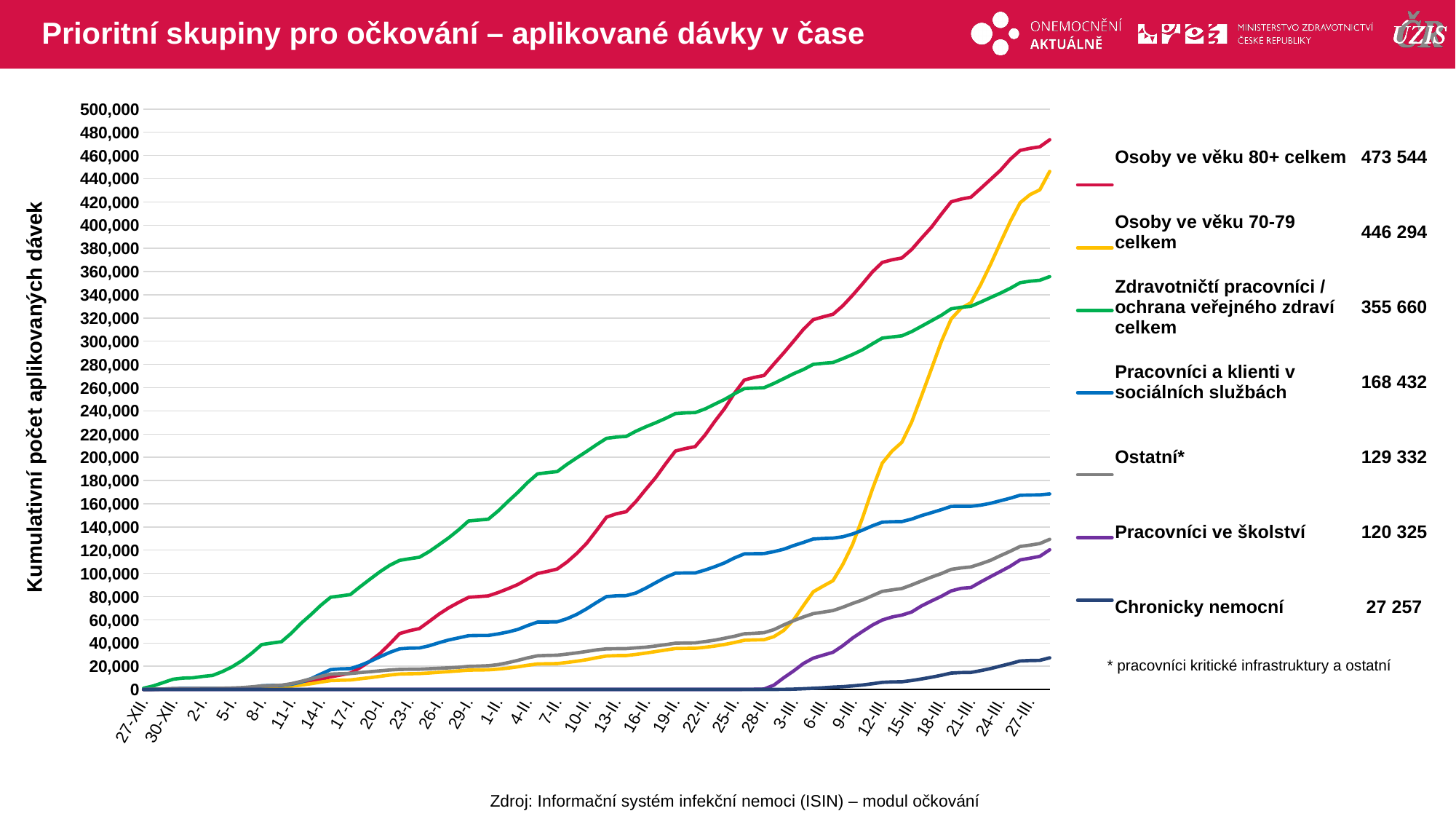

# Prioritní skupiny pro očkování – aplikované dávky v čase

### Chart

| Category | Osoby ve věku 80+ celkem | Osoby ve věku 70-79 celkem | Zdravotničtí pracovníci / ochrana veřejného zdraví celkem | Pracovníci a klienti v sociálních službách | Ostatní | Pracovníci ve školství | Chronicky nemocní |
|---|---|---|---|---|---|---|---|
| 27-XII. | 25.0 | 67.0 | 1086.0 | 10.0 | 106.0 | 0.0 | 0.0 |
| 28-XII. | 123.0 | 172.0 | 3084.0 | 86.0 | 247.0 | 0.0 | 0.0 |
| 29-XII. | 403.0 | 325.0 | 5930.0 | 396.0 | 442.0 | 0.0 | 0.0 |
| 30-XII. | 587.0 | 483.0 | 8815.0 | 685.0 | 689.0 | 0.0 | 0.0 |
| 31-XII. | 705.0 | 594.0 | 9793.0 | 880.0 | 776.0 | 0.0 | 0.0 |
| 1-I. | 708.0 | 602.0 | 10038.0 | 884.0 | 783.0 | 0.0 | 0.0 |
| 2-I. | 720.0 | 640.0 | 11223.0 | 884.0 | 833.0 | 0.0 | 1.0 |
| 3-I. | 723.0 | 669.0 | 12091.0 | 886.0 | 867.0 | 0.0 | 1.0 |
| 4-I. | 754.0 | 795.0 | 15384.0 | 889.0 | 1070.0 | 0.0 | 1.0 |
| 5-I. | 795.0 | 941.0 | 19560.0 | 901.0 | 1287.0 | 0.0 | 1.0 |
| 6-I. | 862.0 | 1172.0 | 24850.0 | 956.0 | 1615.0 | 0.0 | 2.0 |
| 7-I. | 1261.0 | 1622.0 | 31331.0 | 1570.0 | 2260.0 | 0.0 | 2.0 |
| 8-I. | 2117.0 | 2125.0 | 38664.0 | 3159.0 | 3092.0 | 0.0 | 2.0 |
| 9-I. | 2303.0 | 2304.0 | 39980.0 | 3462.0 | 3367.0 | 0.0 | 2.0 |
| 10-I. | 2411.0 | 2443.0 | 41142.0 | 3540.0 | 3695.0 | 0.0 | 2.0 |
| 11-I. | 3046.0 | 2893.0 | 48468.0 | 4459.0 | 4981.0 | 0.0 | 2.0 |
| 12-I. | 4698.0 | 3792.0 | 57041.0 | 6402.0 | 6983.0 | 0.0 | 2.0 |
| 13-I. | 6387.0 | 4989.0 | 64545.0 | 9269.0 | 9171.0 | 1.0 | 2.0 |
| 14-I. | 8668.0 | 6405.0 | 72535.0 | 13293.0 | 11306.0 | 1.0 | 2.0 |
| 15-I. | 10947.0 | 7636.0 | 79478.0 | 17137.0 | 13256.0 | 1.0 | 3.0 |
| 16-I. | 12454.0 | 7987.0 | 80576.0 | 17753.0 | 13556.0 | 1.0 | 3.0 |
| 17-I. | 14097.0 | 8216.0 | 81788.0 | 17994.0 | 13746.0 | 1.0 | 3.0 |
| 18-I. | 18841.0 | 9223.0 | 88564.0 | 20718.0 | 14580.0 | 1.0 | 3.0 |
| 19-I. | 24480.0 | 10201.0 | 95060.0 | 24234.0 | 15305.0 | 1.0 | 3.0 |
| 20-I. | 30996.0 | 11325.0 | 101409.0 | 28163.0 | 16070.0 | 1.0 | 3.0 |
| 21-I. | 39246.0 | 12465.0 | 107002.0 | 31927.0 | 16787.0 | 1.0 | 3.0 |
| 22-I. | 48151.0 | 13327.0 | 111237.0 | 35009.0 | 17299.0 | 1.0 | 3.0 |
| 23-I. | 50614.0 | 13535.0 | 112616.0 | 35611.0 | 17416.0 | 1.0 | 3.0 |
| 24-I. | 52444.0 | 13667.0 | 113876.0 | 35736.0 | 17505.0 | 1.0 | 4.0 |
| 25-I. | 58585.0 | 14199.0 | 118776.0 | 37659.0 | 17860.0 | 1.0 | 4.0 |
| 26-I. | 64937.0 | 14836.0 | 124690.0 | 40316.0 | 18264.0 | 1.0 | 4.0 |
| 27-I. | 70402.0 | 15424.0 | 130746.0 | 42689.0 | 18653.0 | 1.0 | 4.0 |
| 28-I. | 75037.0 | 16025.0 | 137555.0 | 44486.0 | 19149.0 | 1.0 | 5.0 |
| 29-I. | 79368.0 | 16673.0 | 145178.0 | 46334.0 | 19912.0 | 1.0 | 5.0 |
| 30-I. | 79994.0 | 16806.0 | 145933.0 | 46512.0 | 20122.0 | 1.0 | 5.0 |
| 31-I. | 80653.0 | 16943.0 | 146675.0 | 46575.0 | 20442.0 | 1.0 | 5.0 |
| 1-II. | 83501.0 | 17553.0 | 153739.0 | 47861.0 | 21435.0 | 1.0 | 5.0 |
| 2-II. | 86826.0 | 18404.0 | 161942.0 | 49528.0 | 23086.0 | 4.0 | 5.0 |
| 3-II. | 90415.0 | 19542.0 | 169761.0 | 51720.0 | 25094.0 | 5.0 | 5.0 |
| 4-II. | 95175.0 | 20868.0 | 178326.0 | 55072.0 | 27234.0 | 5.0 | 5.0 |
| 5-II. | 99906.0 | 22005.0 | 185747.0 | 58046.0 | 29022.0 | 5.0 | 6.0 |
| 6-II. | 101683.0 | 22162.0 | 186755.0 | 58088.0 | 29332.0 | 5.0 | 6.0 |
| 7-II. | 103785.0 | 22328.0 | 187691.0 | 58264.0 | 29516.0 | 5.0 | 6.0 |
| 8-II. | 109823.0 | 23270.0 | 194006.0 | 60993.0 | 30502.0 | 5.0 | 7.0 |
| 9-II. | 117342.0 | 24391.0 | 199628.0 | 64764.0 | 31576.0 | 6.0 | 7.0 |
| 10-II. | 126030.0 | 25696.0 | 205118.0 | 69573.0 | 32781.0 | 7.0 | 7.0 |
| 11-II. | 137083.0 | 27386.0 | 210912.0 | 74988.0 | 34110.0 | 8.0 | 8.0 |
| 12-II. | 148432.0 | 28840.0 | 216312.0 | 80011.0 | 35013.0 | 9.0 | 10.0 |
| 13-II. | 151326.0 | 29170.0 | 217469.0 | 80726.0 | 35132.0 | 10.0 | 10.0 |
| 14-II. | 153113.0 | 29253.0 | 217998.0 | 80852.0 | 35204.0 | 10.0 | 12.0 |
| 15-II. | 161980.0 | 30200.0 | 222536.0 | 83166.0 | 35871.0 | 10.0 | 13.0 |
| 16-II. | 172471.0 | 31397.0 | 226347.0 | 87345.0 | 36446.0 | 11.0 | 16.0 |
| 17-II. | 182593.0 | 32675.0 | 229796.0 | 92002.0 | 37443.0 | 12.0 | 17.0 |
| 18-II. | 194326.0 | 34021.0 | 233554.0 | 96560.0 | 38590.0 | 13.0 | 18.0 |
| 19-II. | 205380.0 | 35289.0 | 237672.0 | 100204.0 | 39854.0 | 15.0 | 27.0 |
| 20-II. | 207546.0 | 35421.0 | 238285.0 | 100367.0 | 40029.0 | 17.0 | 29.0 |
| 21-II. | 209163.0 | 35484.0 | 238554.0 | 100370.0 | 40137.0 | 17.0 | 29.0 |
| 22-II. | 219120.0 | 36340.0 | 241652.0 | 102864.0 | 41283.0 | 18.0 | 32.0 |
| 23-II. | 230992.0 | 37376.0 | 245849.0 | 105794.0 | 42498.0 | 19.0 | 35.0 |
| 24-II. | 242098.0 | 38787.0 | 249892.0 | 109091.0 | 44143.0 | 25.0 | 41.0 |
| 25-II. | 255353.0 | 40451.0 | 254781.0 | 113333.0 | 45848.0 | 70.0 | 53.0 |
| 26-II. | 266662.0 | 42408.0 | 259243.0 | 116803.0 | 47960.0 | 124.0 | 74.0 |
| 27-II. | 268865.0 | 42720.0 | 259664.0 | 116971.0 | 48393.0 | 159.0 | 79.0 |
| 28-II. | 270510.0 | 42861.0 | 259976.0 | 117073.0 | 48928.0 | 351.0 | 79.0 |
| 1-III. | 280352.0 | 45498.0 | 263639.0 | 118746.0 | 51534.0 | 3731.0 | 106.0 |
| 2-III. | 289993.0 | 50850.0 | 267782.0 | 120811.0 | 55616.0 | 10089.0 | 136.0 |
| 3-III. | 300017.0 | 59968.0 | 272007.0 | 123968.0 | 59291.0 | 15952.0 | 318.0 |
| 4-III. | 310255.0 | 72223.0 | 275660.0 | 126675.0 | 62500.0 | 22404.0 | 664.0 |
| 5-III. | 318605.0 | 84158.0 | 280113.0 | 129642.0 | 65330.0 | 27010.0 | 1018.0 |
| 6-III. | 321044.0 | 89060.0 | 280974.0 | 130057.0 | 66638.0 | 29555.0 | 1461.0 |
| 7-III. | 323209.0 | 93723.0 | 281698.0 | 130357.0 | 67988.0 | 32069.0 | 2038.0 |
| 8-III. | 330577.0 | 107721.0 | 285002.0 | 131538.0 | 70856.0 | 37718.0 | 2434.0 |
| 9-III. | 339661.0 | 125067.0 | 288607.0 | 133957.0 | 74173.0 | 44349.0 | 3084.0 |
| 10-III. | 349454.0 | 147729.0 | 292641.0 | 137242.0 | 77109.0 | 50014.0 | 3882.0 |
| 11-III. | 359714.0 | 172560.0 | 297749.0 | 140976.0 | 80805.0 | 55467.0 | 4927.0 |
| 12-III. | 367876.0 | 194963.0 | 302717.0 | 144103.0 | 84514.0 | 59816.0 | 6181.0 |
| 13-III. | 370142.0 | 205350.0 | 303685.0 | 144514.0 | 85799.0 | 62436.0 | 6543.0 |
| 14-III. | 371735.0 | 212945.0 | 304662.0 | 144617.0 | 86954.0 | 64089.0 | 6663.0 |
| 15-III. | 379103.0 | 230582.0 | 308350.0 | 146791.0 | 90061.0 | 66794.0 | 7710.0 |
| 16-III. | 388883.0 | 253187.0 | 312966.0 | 149806.0 | 93502.0 | 72040.0 | 9091.0 |
| 17-III. | 398208.0 | 276251.0 | 317652.0 | 152289.0 | 96814.0 | 76226.0 | 10579.0 |
| 18-III. | 409414.0 | 299552.0 | 322350.0 | 154883.0 | 99833.0 | 80251.0 | 12247.0 |
| 19-III. | 420116.0 | 319157.0 | 327948.0 | 157705.0 | 103463.0 | 84898.0 | 14115.0 |
| 20-III. | 422439.0 | 328357.0 | 329271.0 | 157760.0 | 104715.0 | 87114.0 | 14577.0 |
| 21-III. | 424019.0 | 333173.0 | 330072.0 | 157777.0 | 105550.0 | 87817.0 | 14670.0 |
| 22-III. | 431629.0 | 348795.0 | 333755.0 | 158767.0 | 108255.0 | 92624.0 | 16225.0 |
| 23-III. | 439388.0 | 366224.0 | 337614.0 | 160359.0 | 111263.0 | 97181.0 | 18014.0 |
| 24-III. | 447200.0 | 384881.0 | 341409.0 | 162579.0 | 115274.0 | 101636.0 | 20125.0 |
| 25-III. | 456770.0 | 403171.0 | 345609.0 | 164771.0 | 119090.0 | 106195.0 | 22281.0 |
| 26-III. | 464364.0 | 419288.0 | 350426.0 | 167344.0 | 123181.0 | 111611.0 | 24555.0 |
| 27-III. | 466162.0 | 426255.0 | 351692.0 | 167495.0 | 124322.0 | 113090.0 | 24930.0 |
| 28-III. | 467479.0 | 430416.0 | 352519.0 | 167654.0 | 125703.0 | 114671.0 | 25091.0 |
| 29-III. | 473544.0 | 446294.0 | 355660.0 | 168432.0 | 129332.0 | 120325.0 | 27257.0 |
| Osoby ve věku 80+ celkem | 473 544 |
| --- | --- |
| Osoby ve věku 70-79 celkem | 446 294 |
| Zdravotničtí pracovníci / ochrana veřejného zdraví celkem | 355 660 |
| Pracovníci a klienti v sociálních službách | 168 432 |
| Ostatní\* | 129 332 |
| Pracovníci ve školství | 120 325 |
| Chronicky nemocní | 27 257 |
Kumulativní počet aplikovaných dávek
* pracovníci kritické infrastruktury a ostatní
Zdroj: Informační systém infekční nemoci (ISIN) – modul očkování